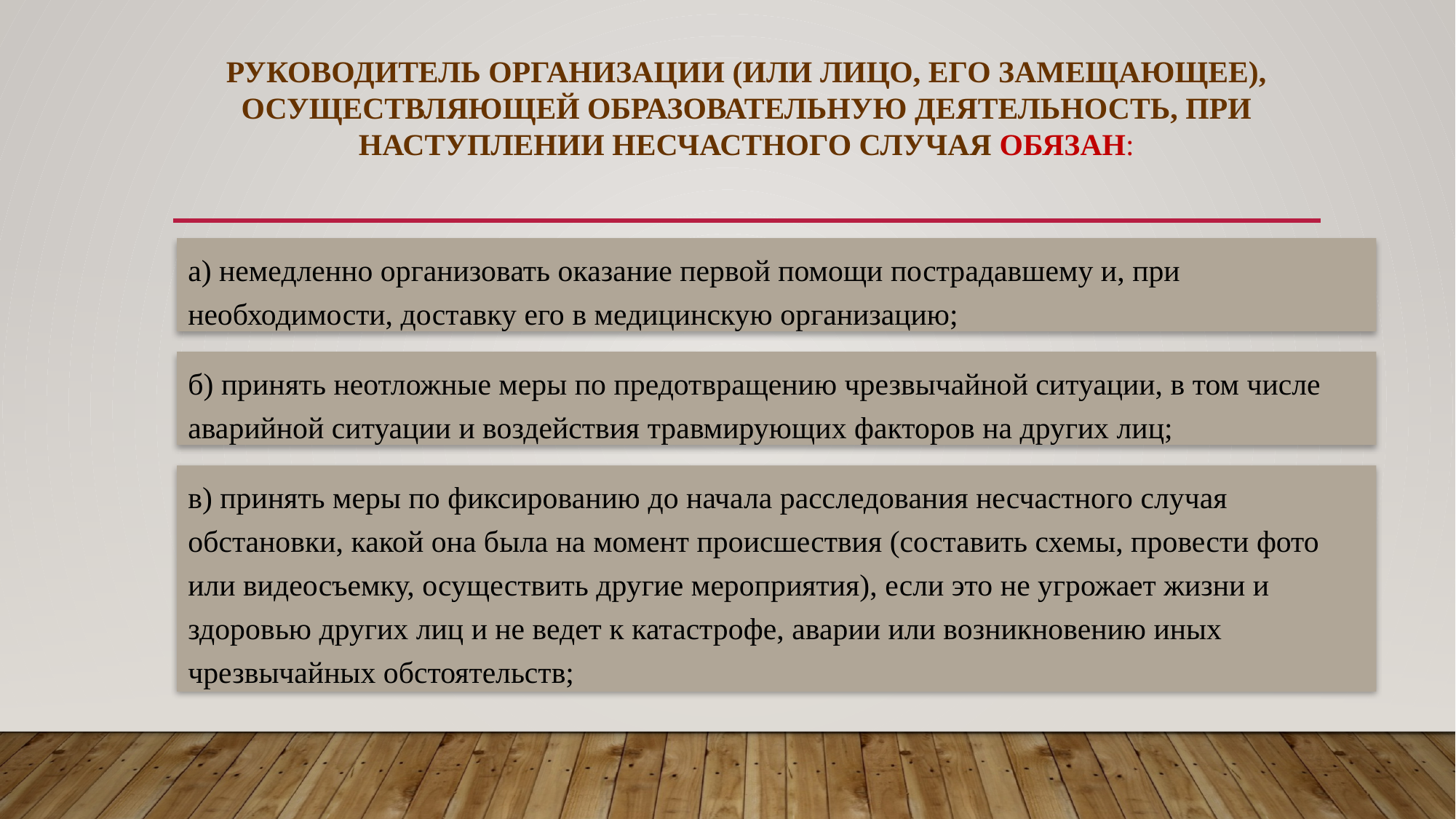

# Руководитель организации (или лицо, его замещающее), осуществляющей образовательную деятельность, при наступлении несчастного случая обязан:
а) немедленно организовать оказание первой помощи пострадавшему и, при необходимости, доставку его в медицинскую организацию;
б) принять неотложные меры по предотвращению чрезвычайной ситуации, в том числе аварийной ситуации и воздействия травмирующих факторов на других лиц;
в) принять меры по фиксированию до начала расследования несчастного случая обстановки, какой она была на момент происшествия (составить схемы, провести фото или видеосъемку, осуществить другие мероприятия), если это не угрожает жизни и здоровью других лиц и не ведет к катастрофе, аварии или возникновению иных чрезвычайных обстоятельств;